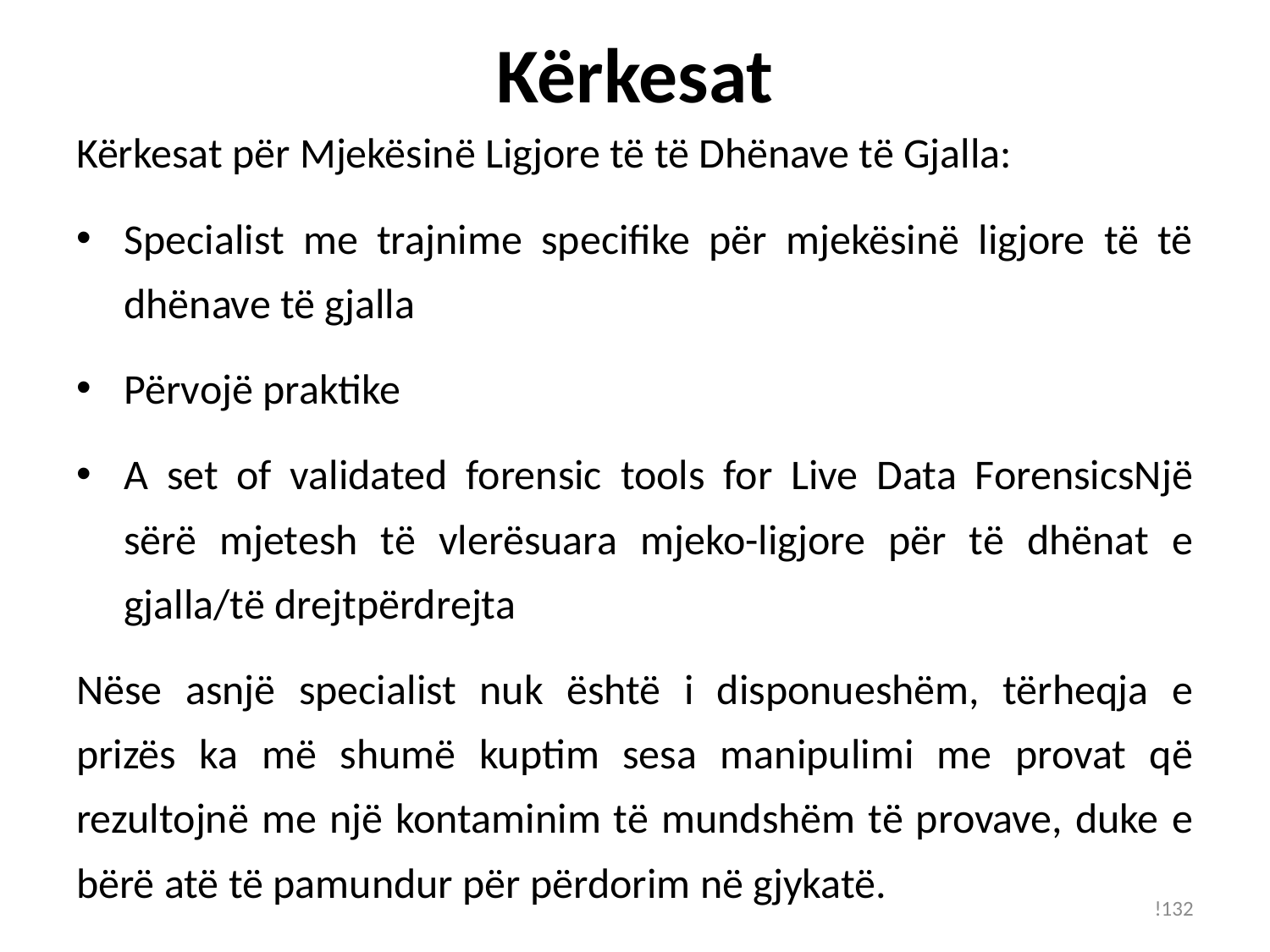

# Kërkesat
Kërkesat për Mjekësinë Ligjore të të Dhënave të Gjalla:
Specialist me trajnime specifike për mjekësinë ligjore të të dhënave të gjalla
Përvojë praktike
A set of validated forensic tools for Live Data ForensicsNjë sërë mjetesh të vlerësuara mjeko-ligjore për të dhënat e gjalla/të drejtpërdrejta
Nëse asnjë specialist nuk është i disponueshëm, tërheqja e prizës ka më shumë kuptim sesa manipulimi me provat që rezultojnë me një kontaminim të mundshëm të provave, duke e bërë atë të pamundur për përdorim në gjykatë.
!132